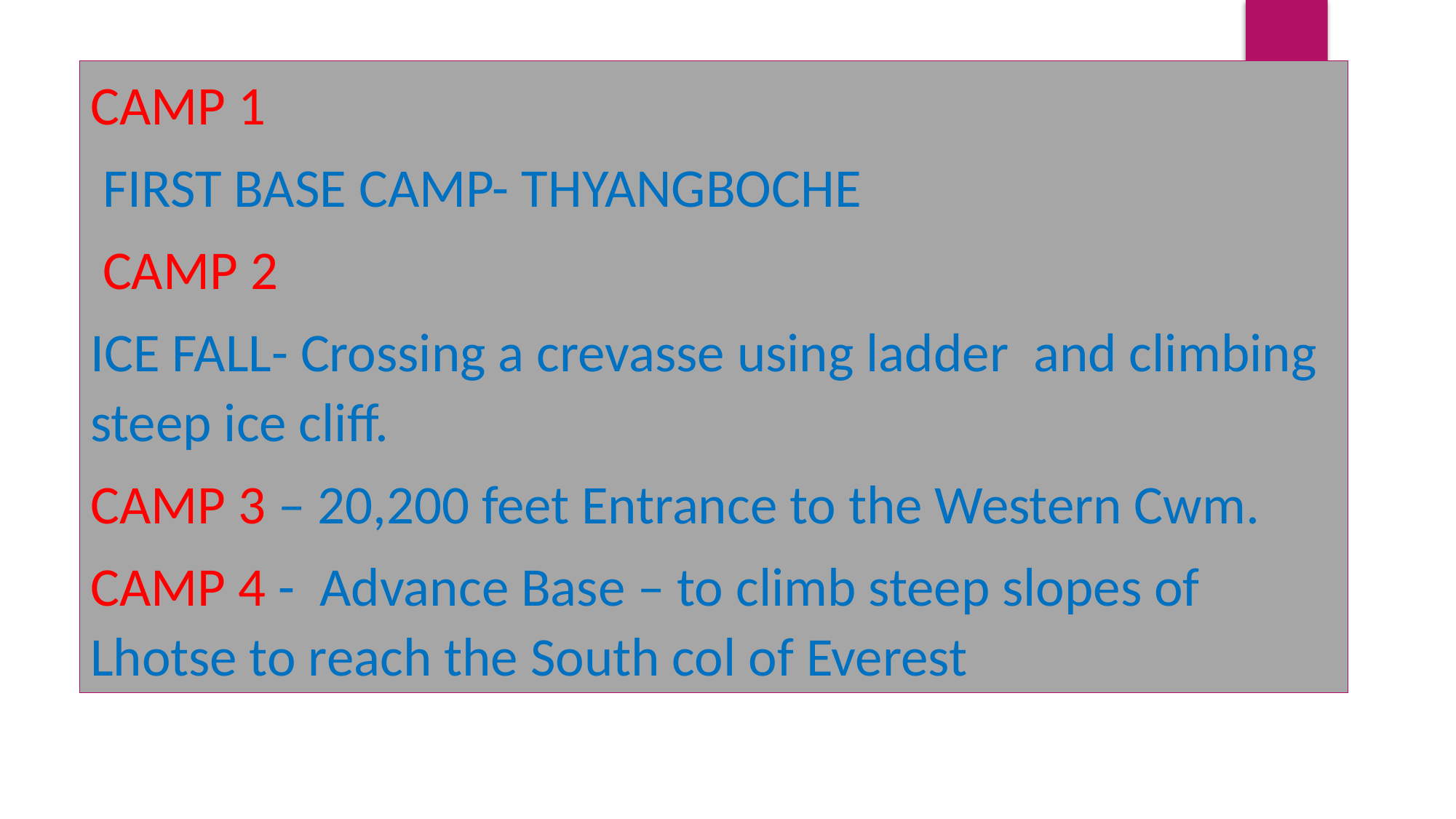

CAMP 1
 FIRST BASE CAMP- THYANGBOCHE
 CAMP 2
ICE FALL- Crossing a crevasse using ladder  and climbing steep ice cliff.
CAMP 3 – 20,200 feet Entrance to the Western Cwm.
CAMP 4 -  Advance Base – to climb steep slopes of Lhotse to reach the South col of Everest